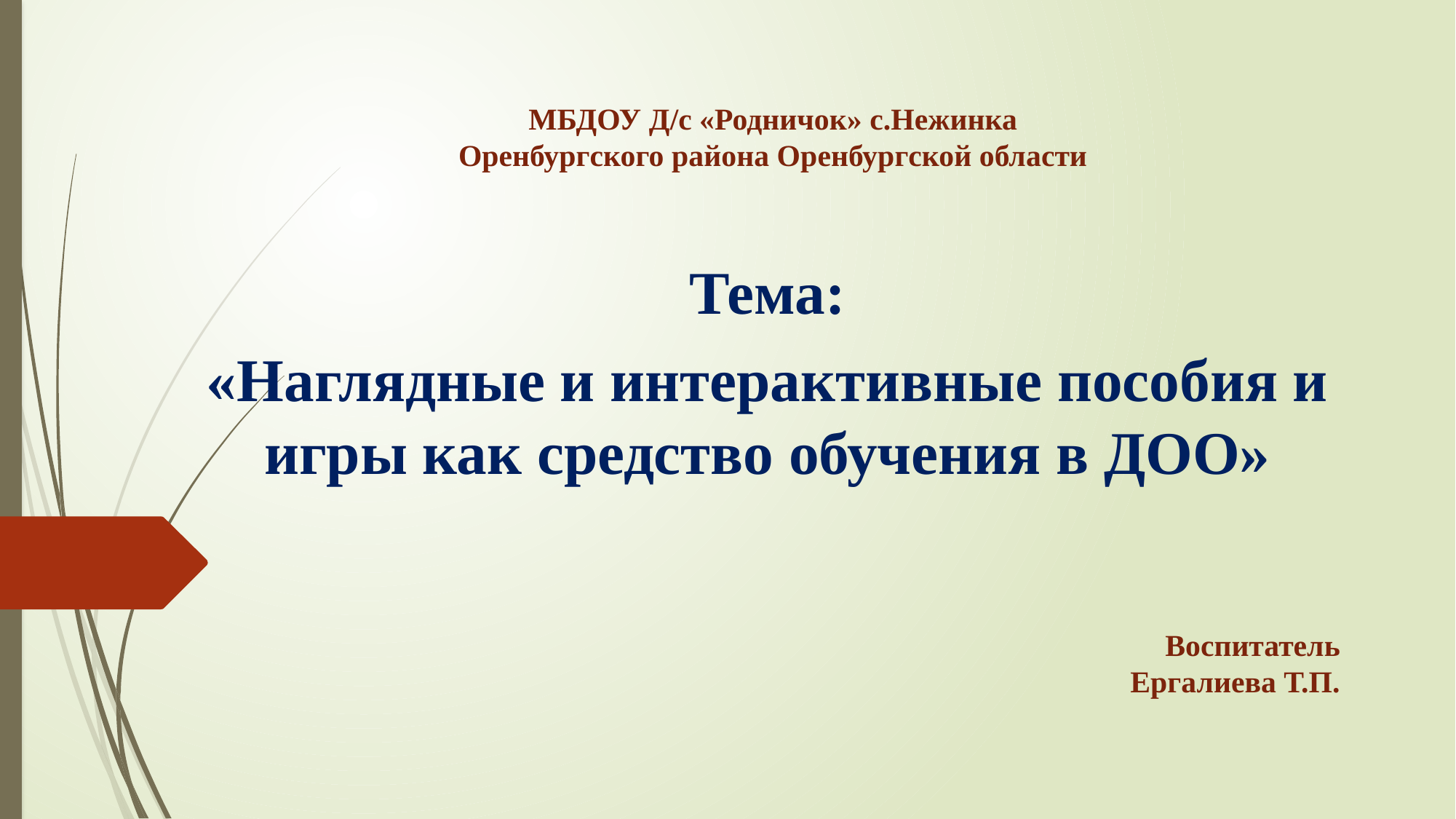

# МБДОУ Д/с «Родничок» с.Нежинка Оренбургского района Оренбургской области
Тема:
«Наглядные и интерактивные пособия и игры как средство обучения в ДОО»

Воспитатель
Ергалиева Т.П.